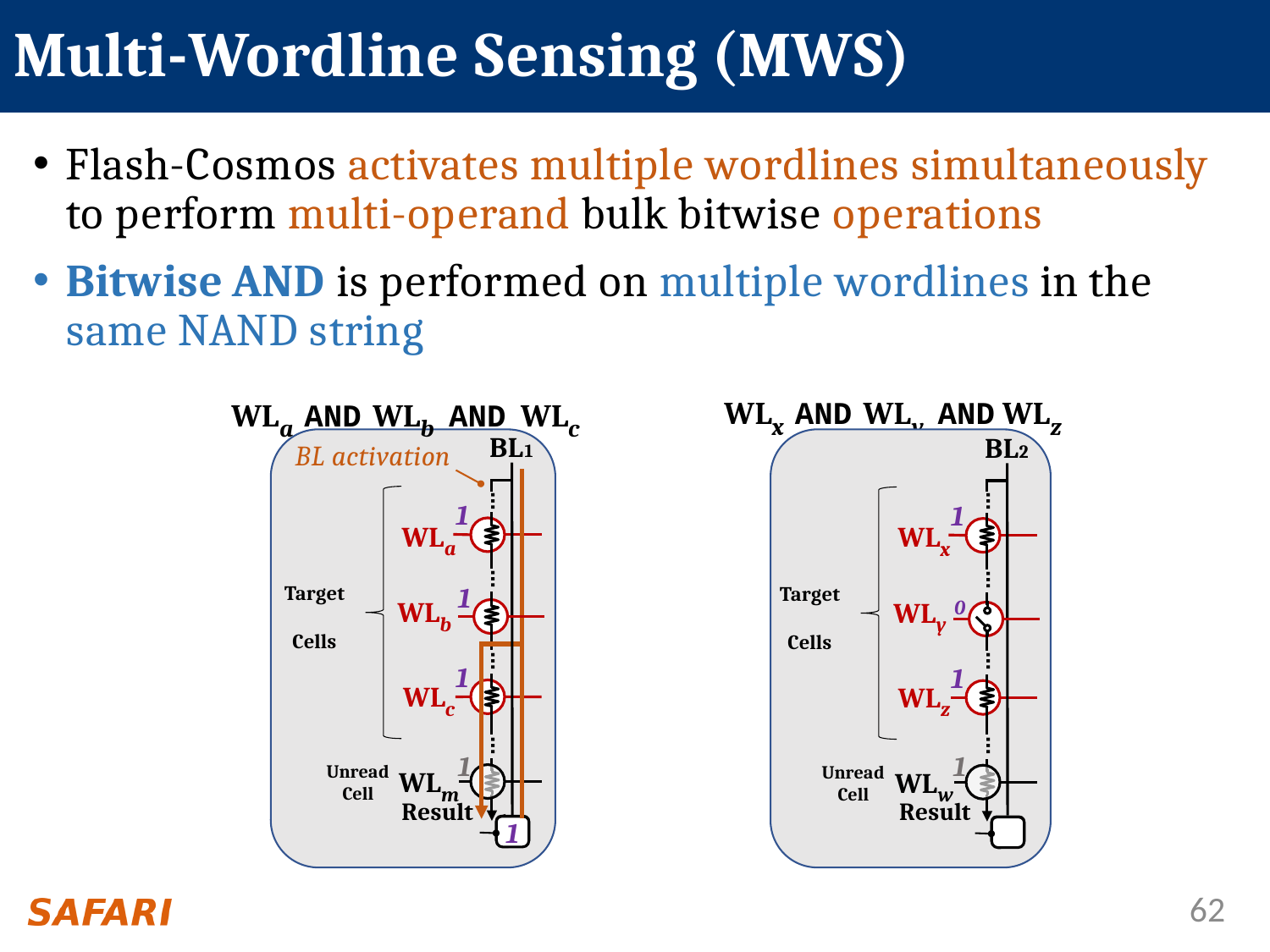

# Multi-Wordline Sensing (MWS)
Flash-Cosmos activates multiple wordlines simultaneously to perform multi-operand bulk bitwise operations
Bitwise AND is performed on multiple wordlines in the same NAND string
WLx  AND  WLy  AND WLz
WLa  AND  WLb  AND  WLc

BL1

BL2

⋯
1

WLx
⋯
Target Cells
0
WLy

⋯
1
WLz

⋯
1
WLw
Unread Cell

Result
BL activation

⋯
1

WLa
⋯
Target Cells
1
WLb

⋯
1
WLc

⋯
1
Unread Cell
WLm

1

Result